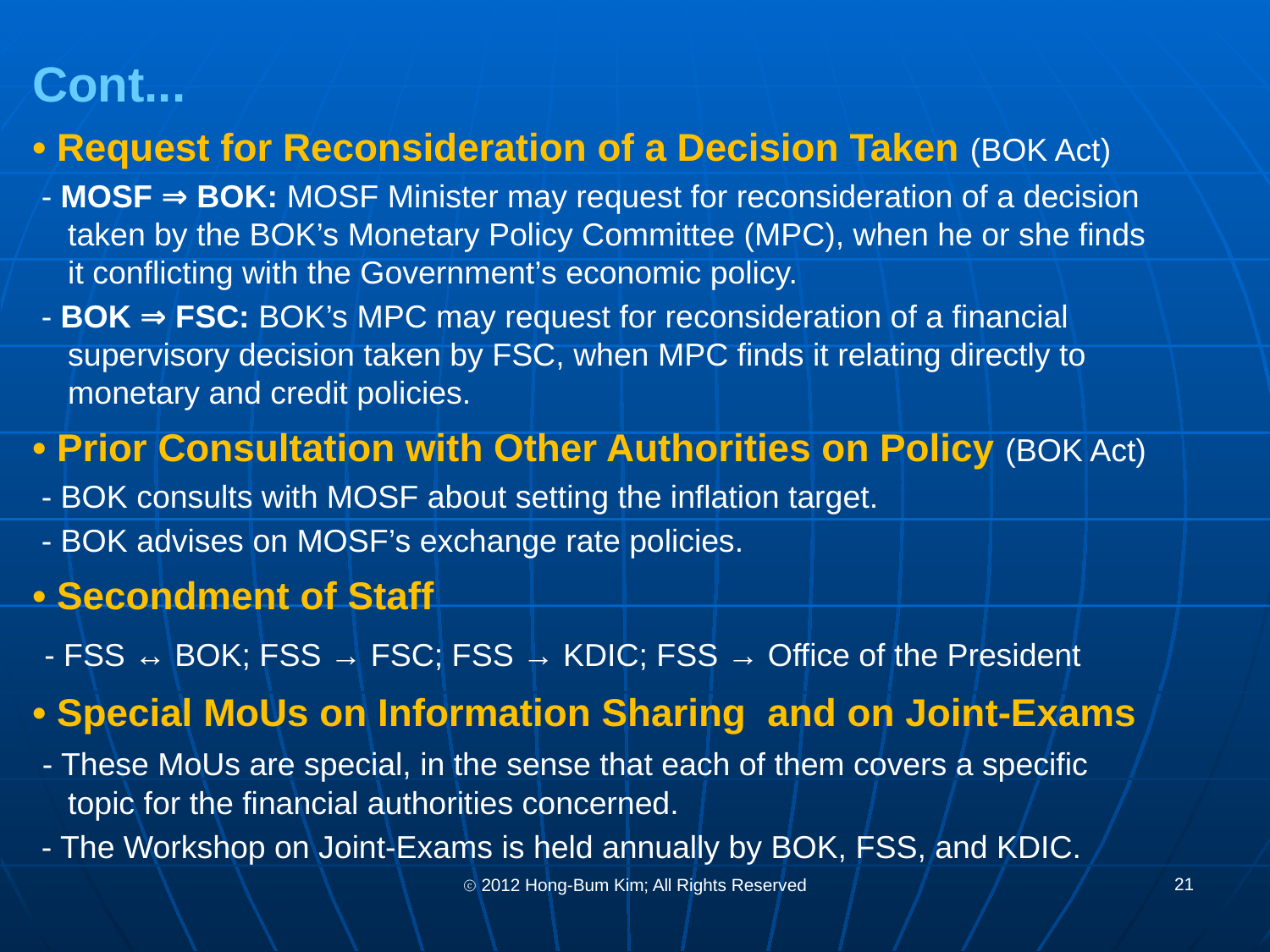

Cont...

• Request for Reconsideration of a Decision Taken (BOK Act)

 - MOSF ⇒ BOK: MOSF Minister may request for reconsideration of a decision
    taken by the BOK’s Monetary Policy Committee (MPC), when he or she finds
    it conflicting with the Government’s economic policy.

 - BOK ⇒ FSC: BOK’s MPC may request for reconsideration of a financial
    supervisory decision taken by FSC, when MPC finds it relating directly to
    monetary and credit policies.

• Prior Consultation with Other Authorities on Policy (BOK Act)

 - BOK consults with MOSF about setting the inflation target.

 - BOK advises on MOSF’s exchange rate policies.

• Secondment of Staff

 - FSS ↔ BOK; FSS → FSC; FSS → KDIC; FSS → Office of the President

• Special MoUs on Information Sharing  and on Joint-Exams

 - These MoUs are special, in the sense that each of them covers a specific
    topic for the financial authorities concerned.

 - The Workshop on Joint-Exams is held annually by BOK, FSS, and KDIC.

21
ⓒ 2012 Hong-Bum Kim; All Rights Reserved